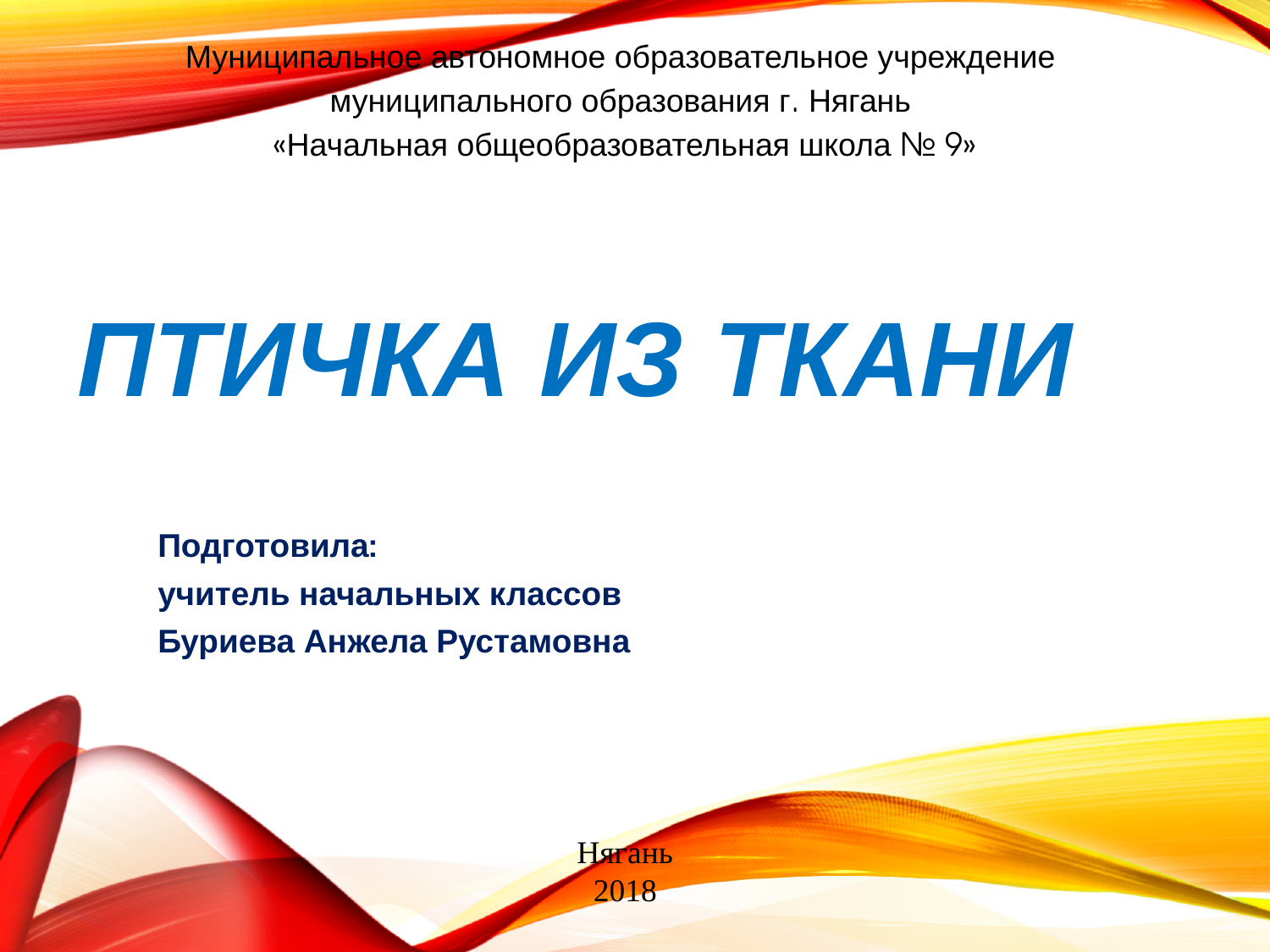

Муниципальное автономное образовательное учреждение
муниципального образования г. Нягань
«Начальная общеобразовательная школа № 9»
# Птичка из ткани
Подготовила:
учитель начальных классов
Буриева Анжела Рустамовна
Нягань
2018